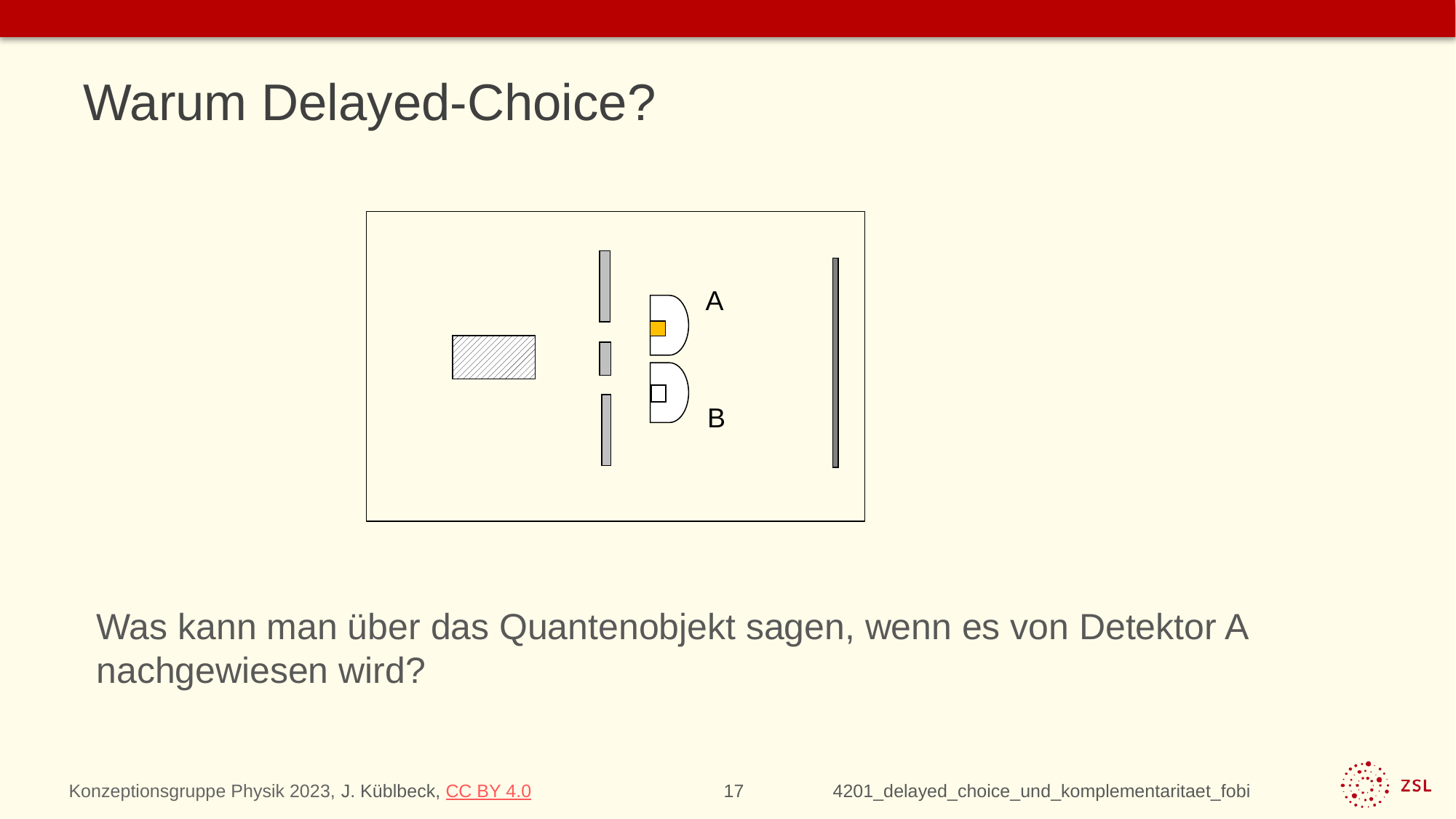

# Warum Delayed-Choice?

Was kann man über das Quantenobjekt sagen, wenn es von Detektor A nachgewiesen wird?

      A
  B